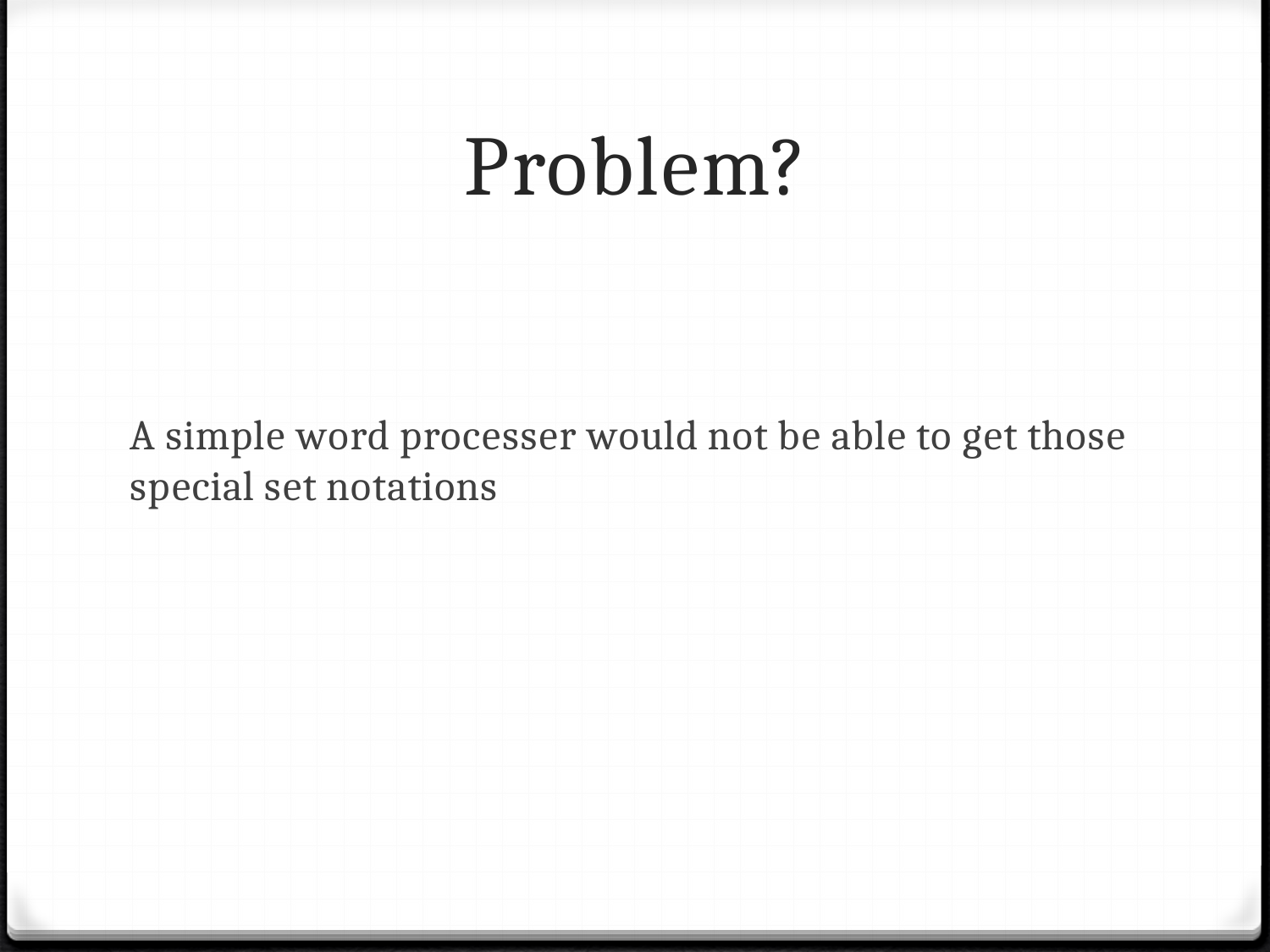

# Problem?

A simple word processer would not be able to get those special set notations